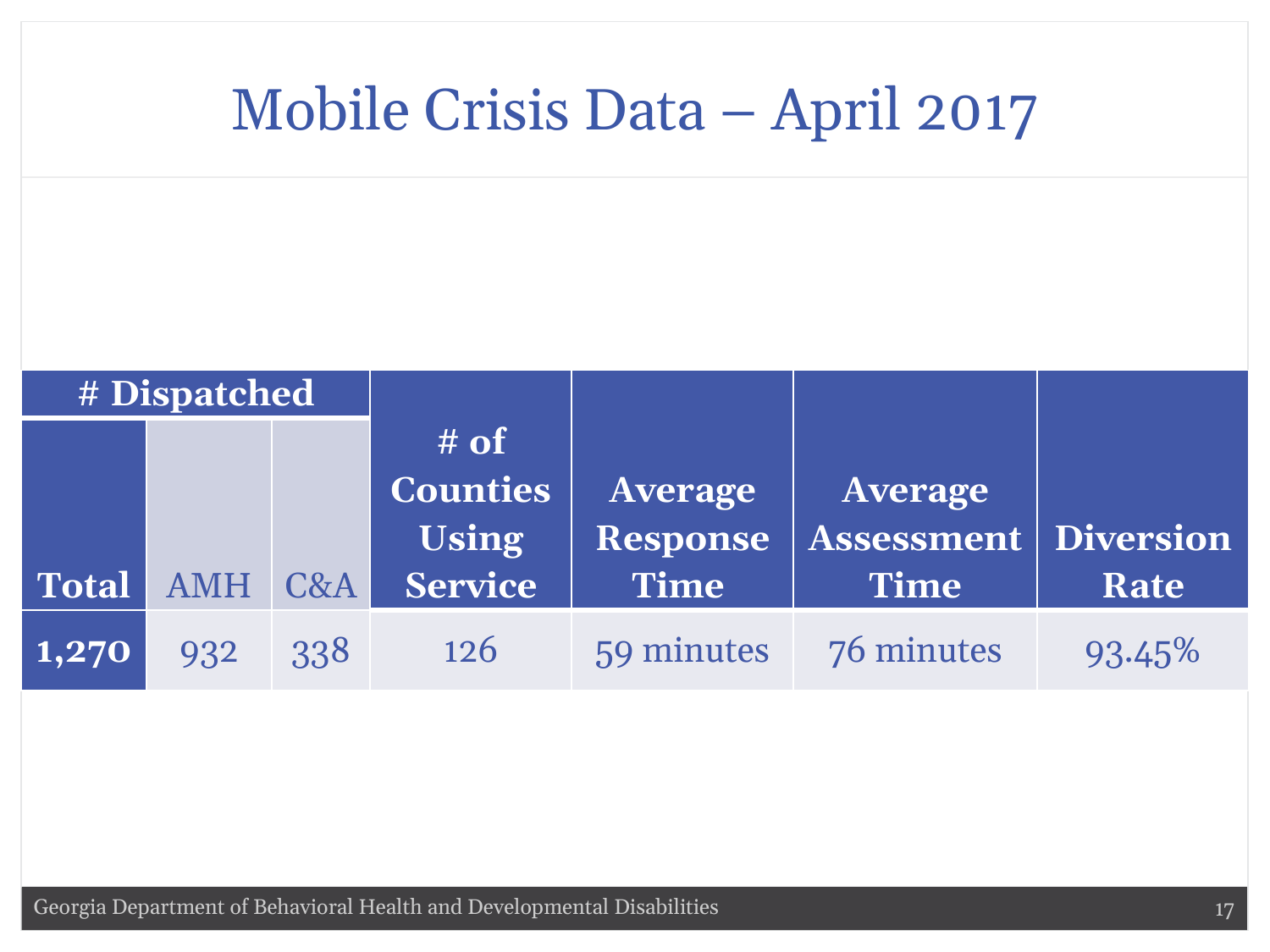

# Mobile Crisis Data – April 2017
| # Dispatched |  |  | # of Counties Using Service | Average Response Time | Average Assessment Time | Diversion Rate |
| --- | --- | --- | --- | --- | --- | --- |
| Total | AMH | C&A |  |  |  |  |
| 1,270 | 932 | 338 | 126 | 59 minutes | 76 minutes | 93.45% |